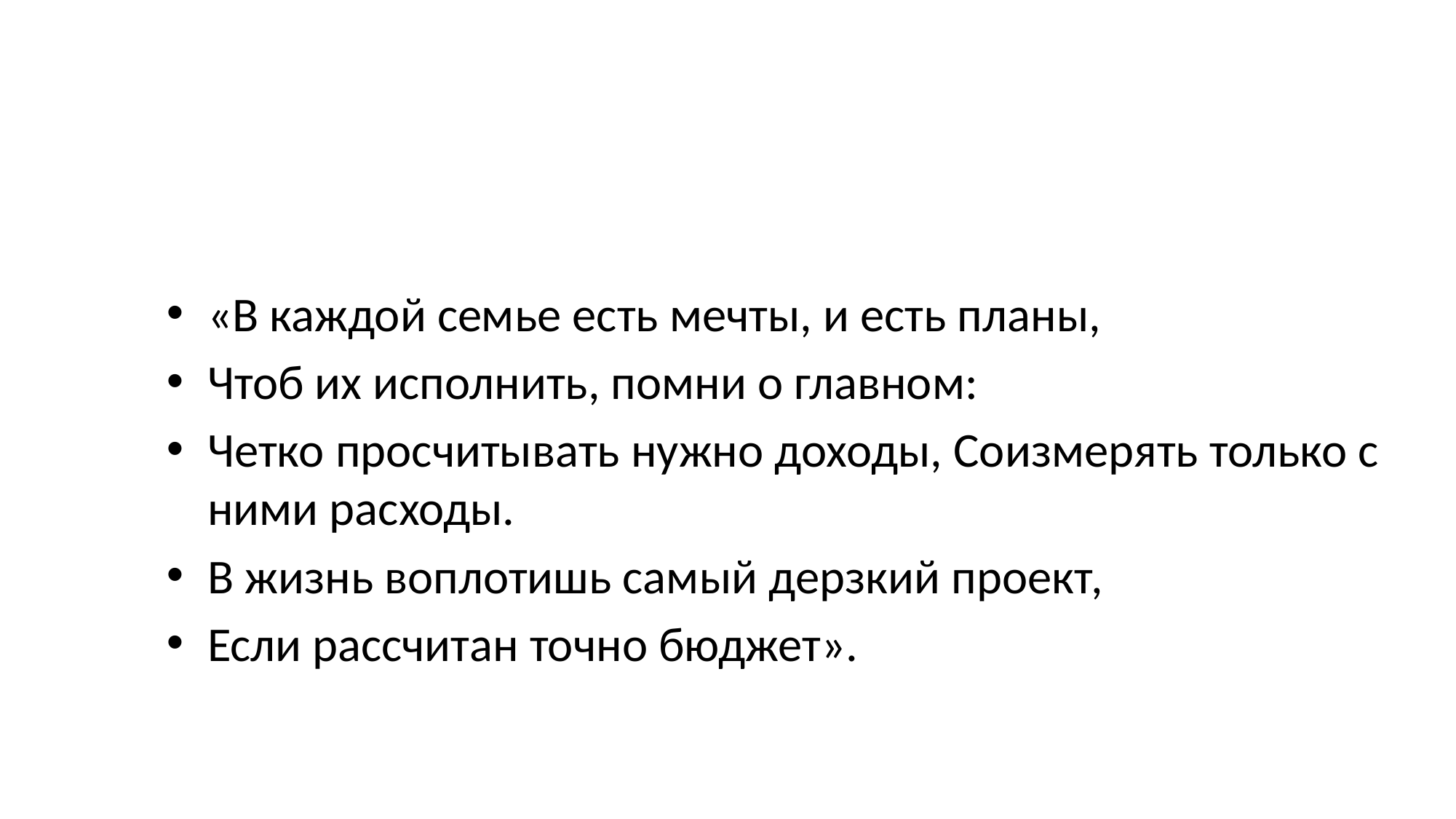

#
«В каждой семье есть мечты, и есть планы,
Чтоб их исполнить, помни о главном:
Четко просчитывать нужно доходы, Соизмерять только с ними расходы.
В жизнь воплотишь самый дерзкий проект,
Если рассчитан точно бюджет».